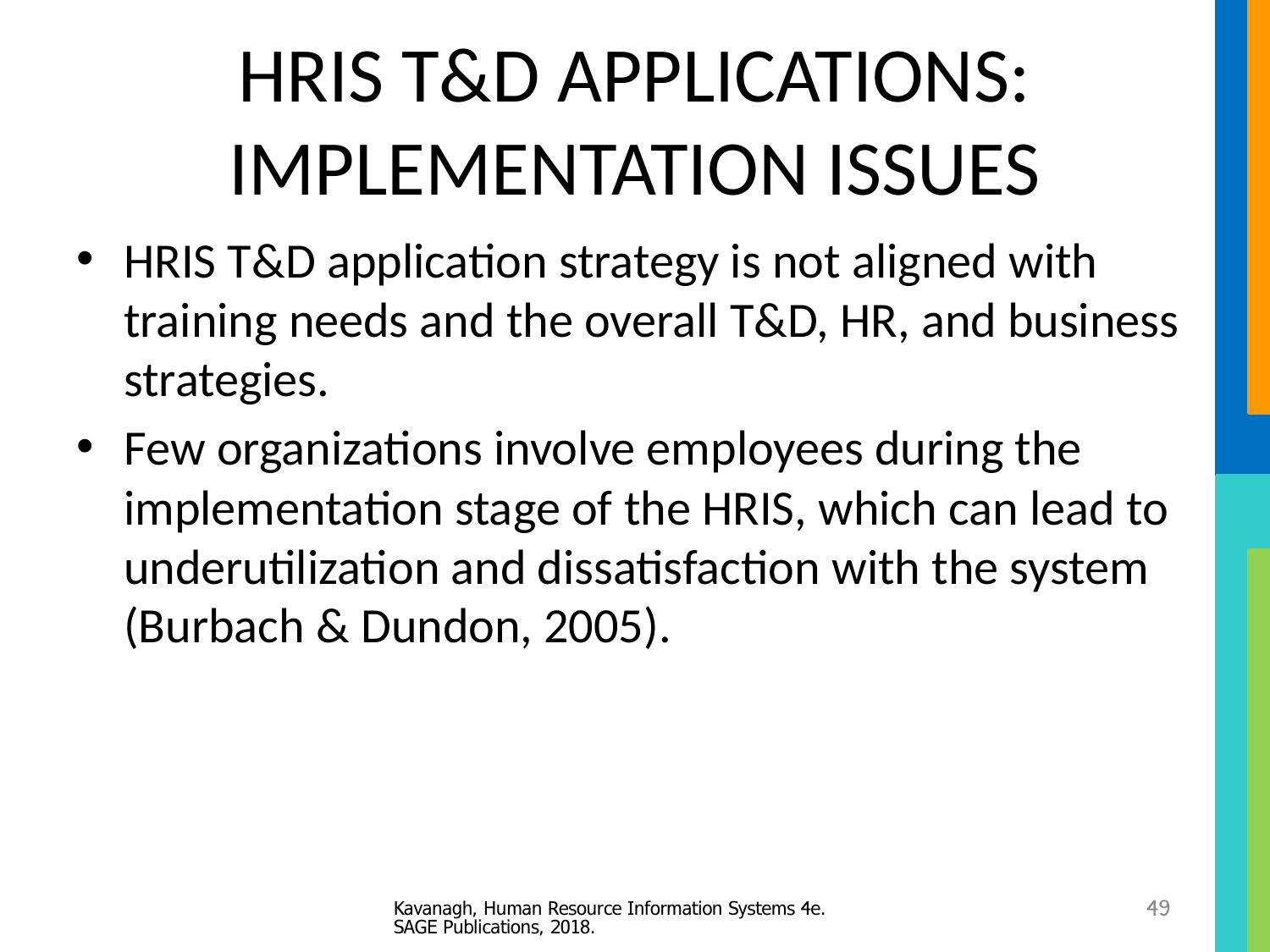

# HRIS T&D APPLICATIONS: IMPLEMENTATION ISSUES
HRIS T&D application strategy is not aligned with training needs and the overall T&D, HR, and business strategies.
Few organizations involve employees during the implementation stage of the HRIS, which can lead to underutilization and dissatisfaction with the system (Burbach & Dundon, 2005).
Kavanagh, Human Resource Information Systems 4e. SAGE Publications, 2018.
49